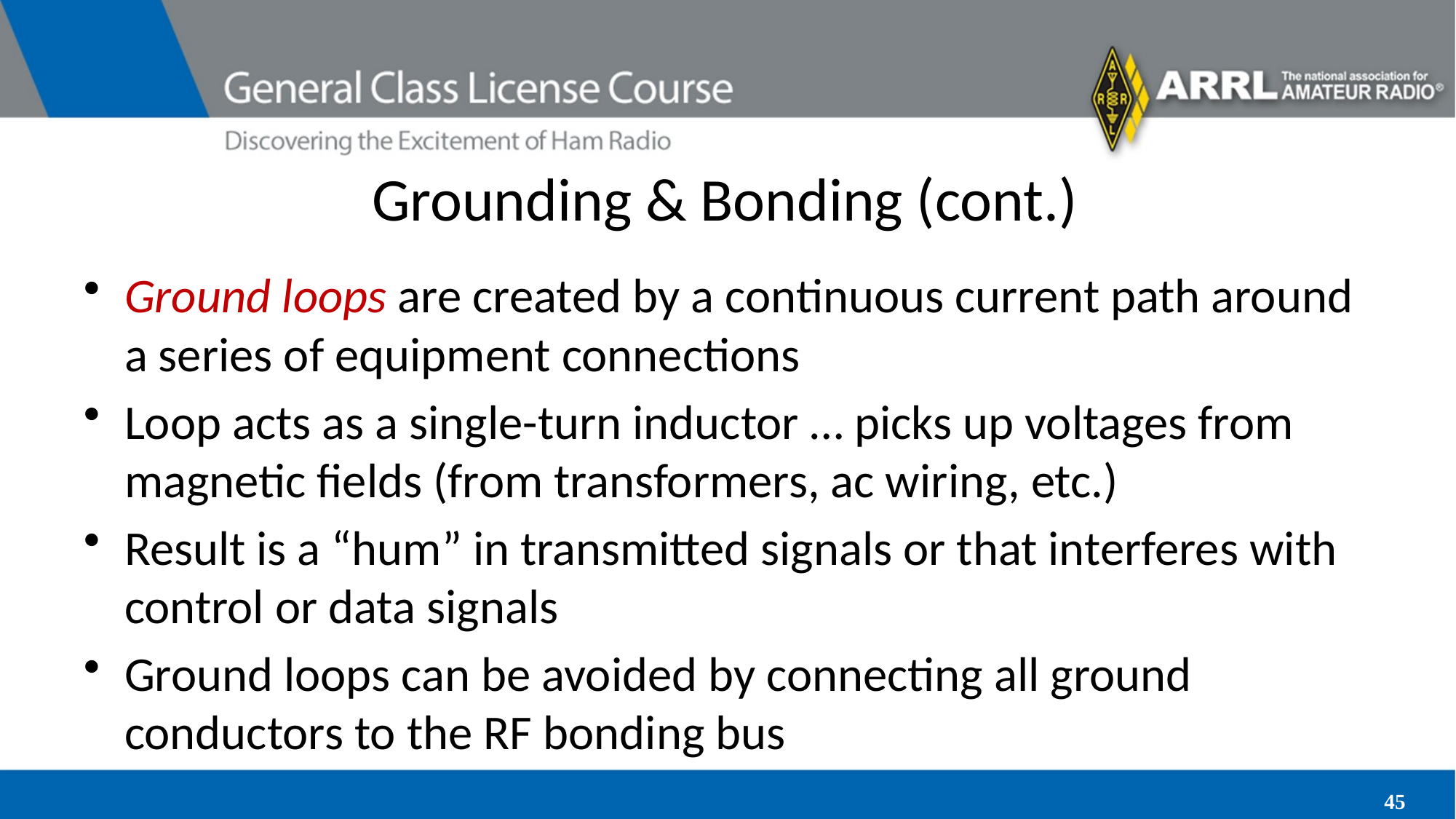

# Grounding & Bonding (cont.)
Ground loops are created by a continuous current path around a series of equipment connections
Loop acts as a single-turn inductor … picks up voltages from magnetic fields (from transformers, ac wiring, etc.)
Result is a “hum” in transmitted signals or that interferes with control or data signals
Ground loops can be avoided by connecting all ground conductors to the RF bonding bus